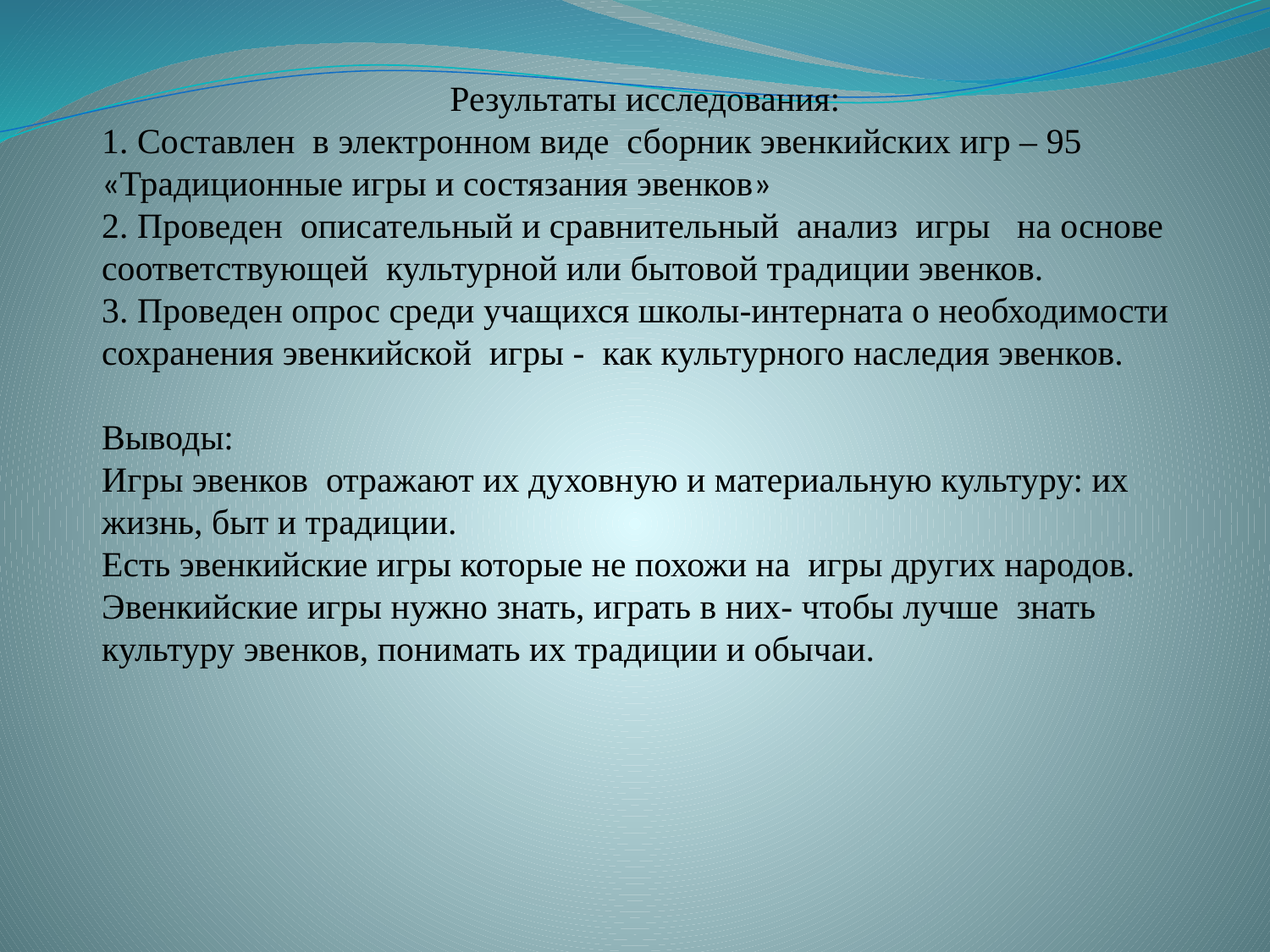

Результаты исследования:
1. Составлен  в электронном виде  сборник эвенкийских игр – 95 «Традиционные игры и состязания эвенков»
2. Проведен  описательный и сравнительный  анализ  игры   на основе  соответствующей  культурной или бытовой традиции эвенков.
3. Проведен опрос среди учащихся школы-интерната о необходимости сохранения эвенкийской  игры -  как культурного наследия эвенков.

Выводы:
Игры эвенков  отражают их духовную и материальную культуру: их жизнь, быт и традиции.
Есть эвенкийские игры которые не похожи на  игры других народов.
Эвенкийские игры нужно знать, играть в них- чтобы лучше  знать культуру эвенков, понимать их традиции и обычаи.